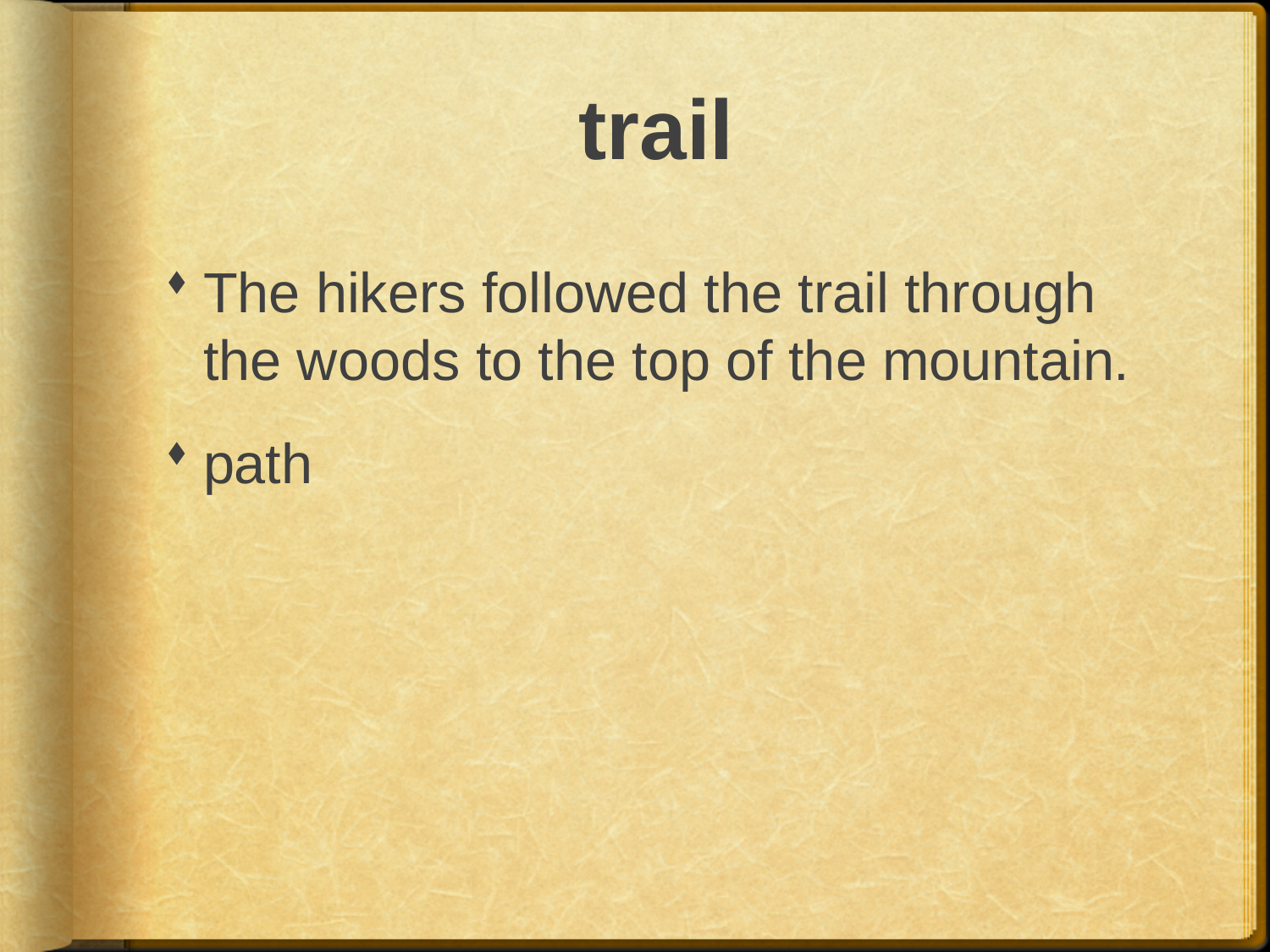

# trail
The hikers followed the trail through the woods to the top of the mountain.
path